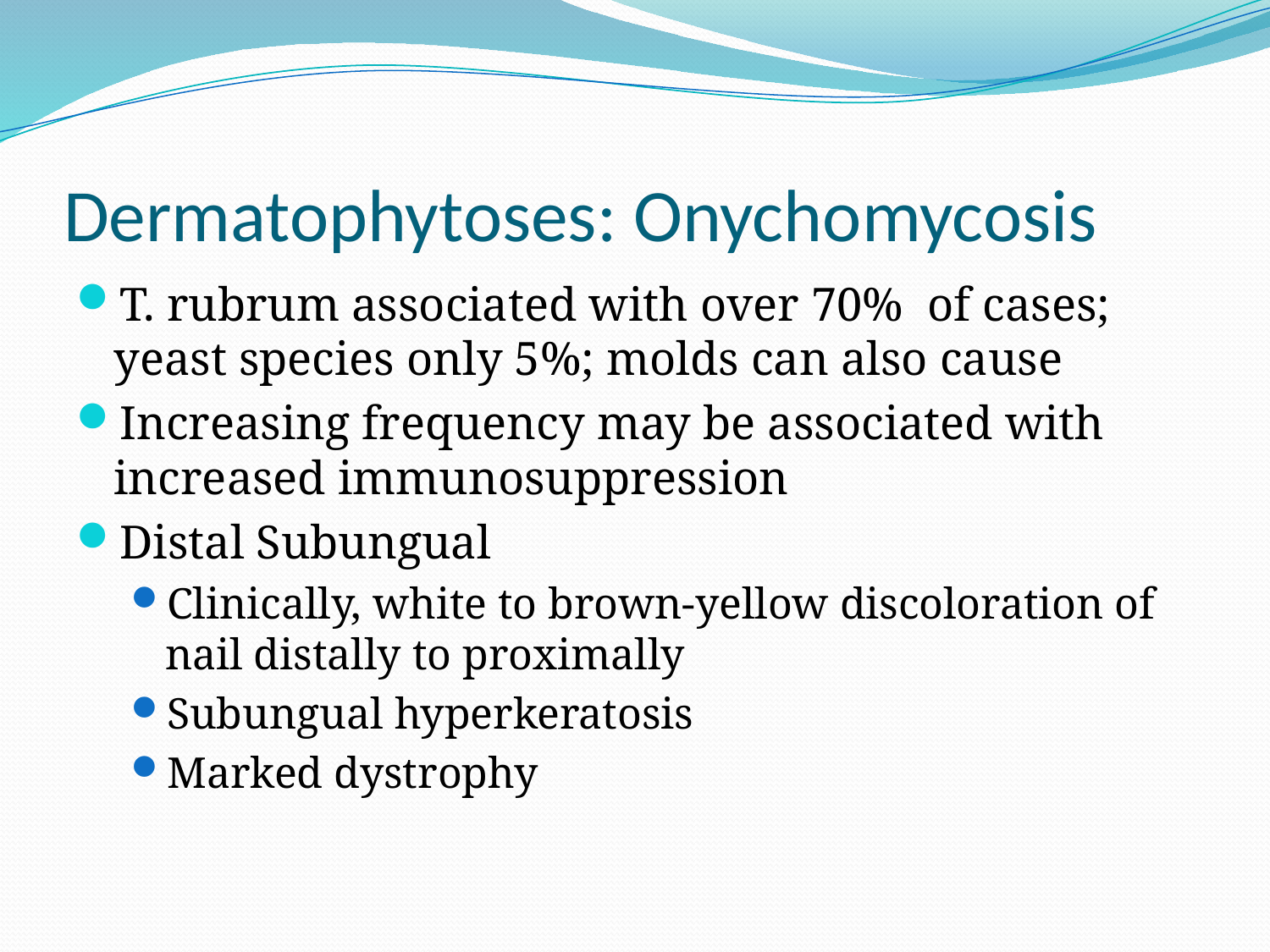

# Dermatophytoses: Onychomycosis
T. rubrum associated with over 70%  of cases; yeast species only 5%; molds can also cause
Increasing frequency may be associated with increased immunosuppression
Distal Subungual
Clinically, white to brown-yellow discoloration of nail distally to proximally
Subungual hyperkeratosis
Marked dystrophy